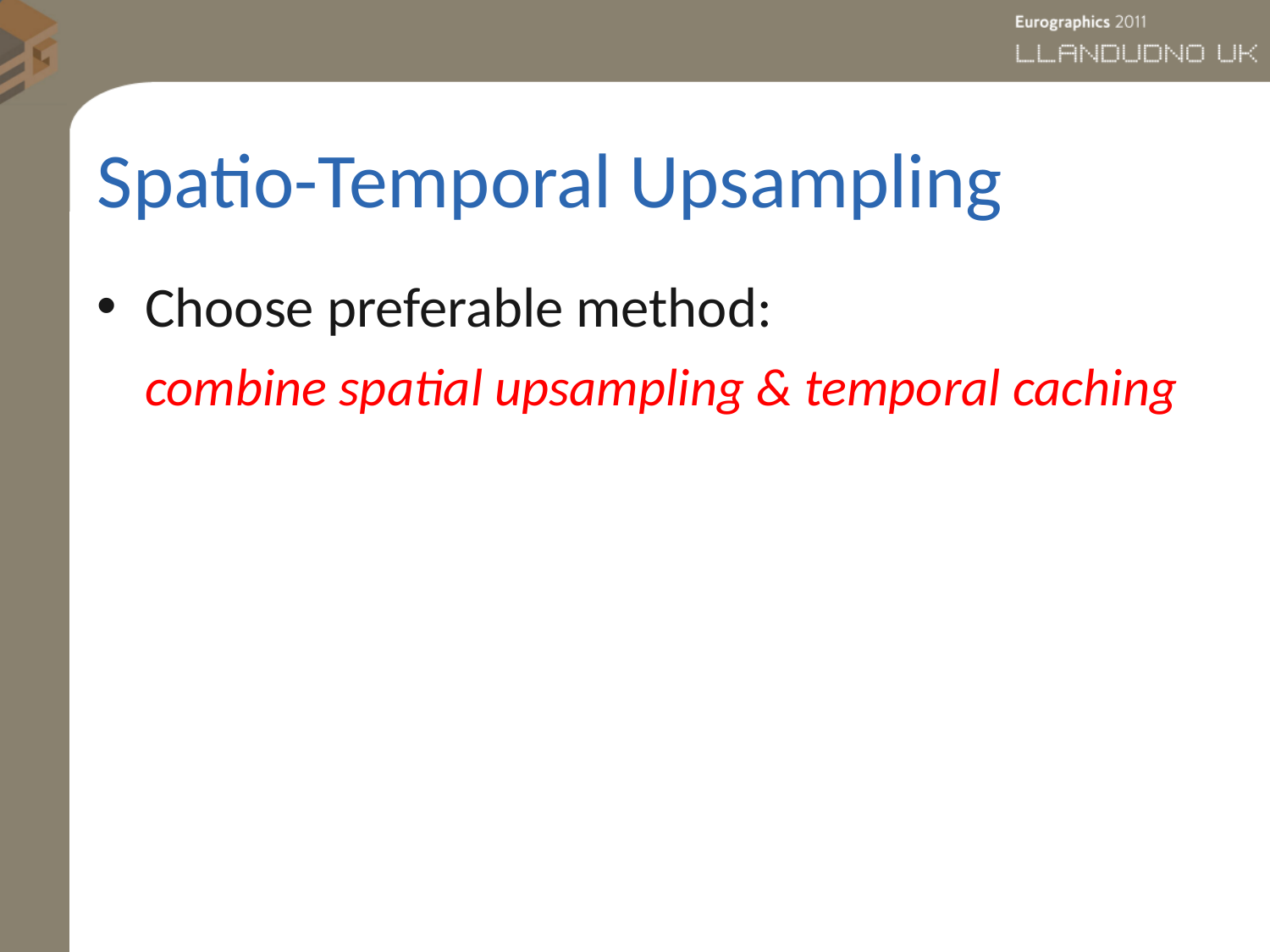

# Spatio-Temporal Upsampling
Choose preferable method:
	combine spatial upsampling & temporal caching